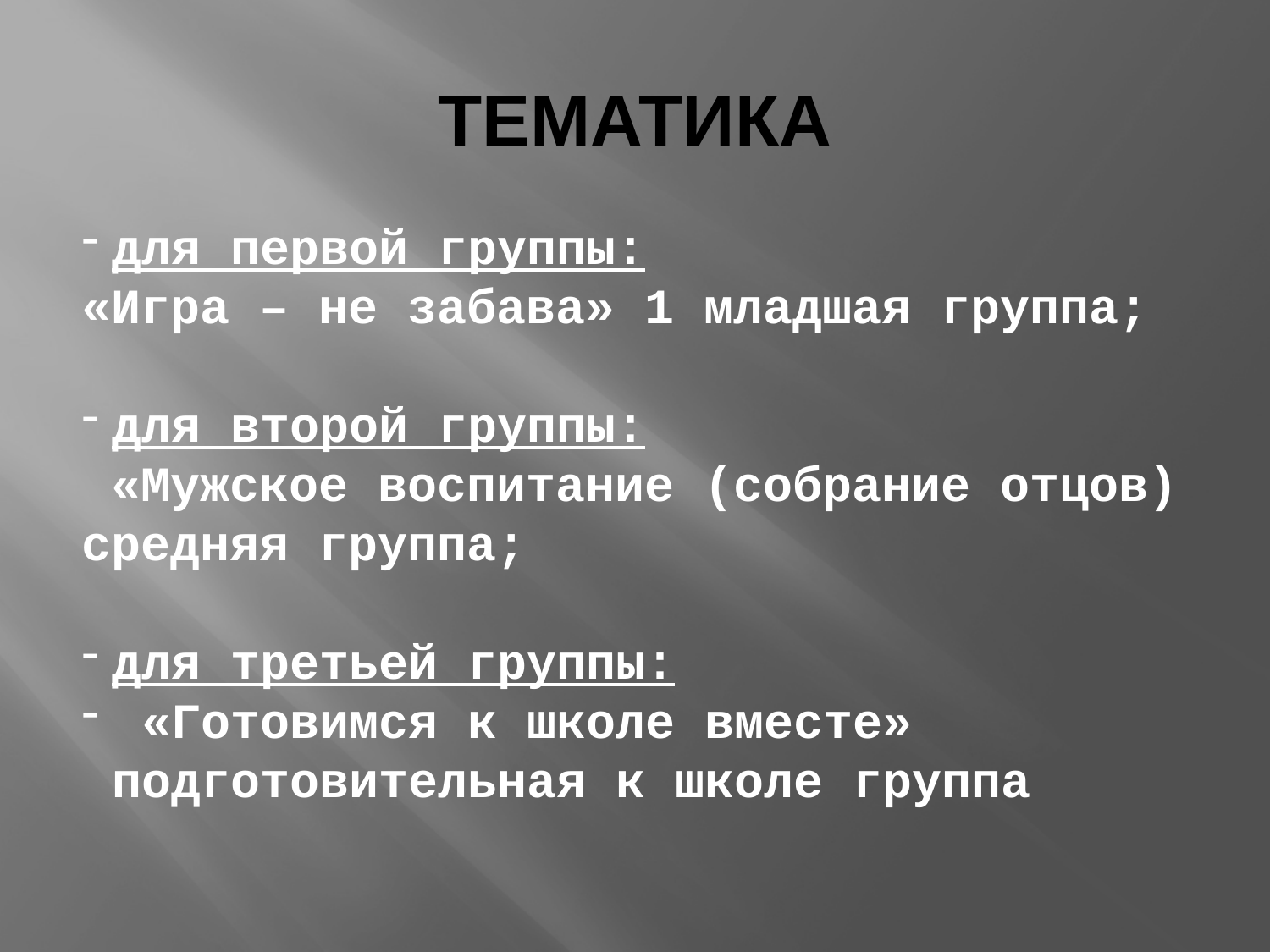

# ТЕМАТИКА

для первой группы:
«Игра – не забава» 1 младшая группа;

для второй группы:
 «Мужское воспитание (собрание отцов) средняя группа;

для третьей группы:
 «Готовимся к школе вместе» подготовительная к школе группа